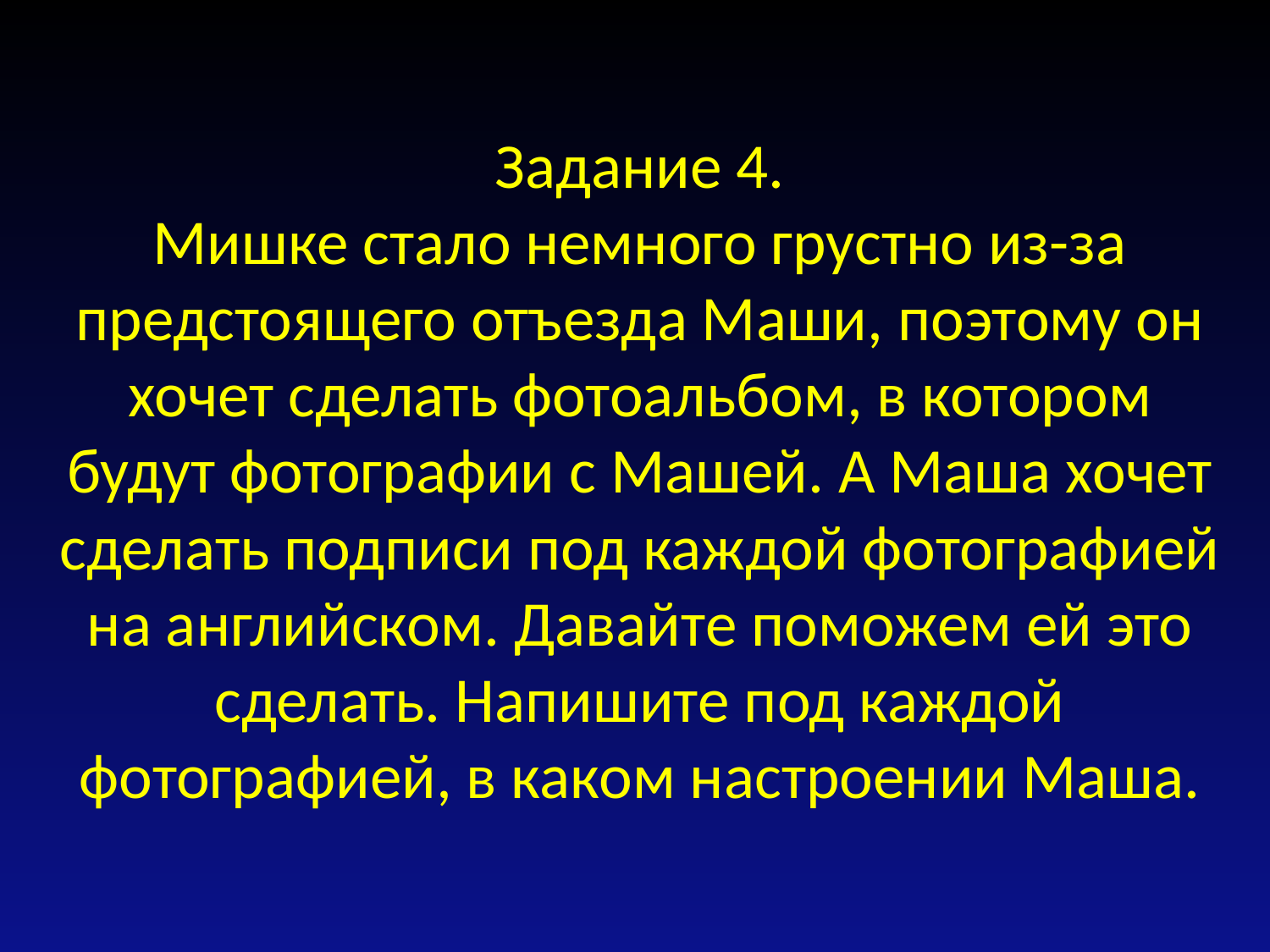

# Задание 4. Мишке стало немного грустно из-за предстоящего отъезда Маши, поэтому он хочет сделать фотоальбом, в котором будут фотографии с Машей. А Маша хочет сделать подписи под каждой фотографией на английском. Давайте поможем ей это сделать. Напишите под каждой фотографией, в каком настроении Маша.